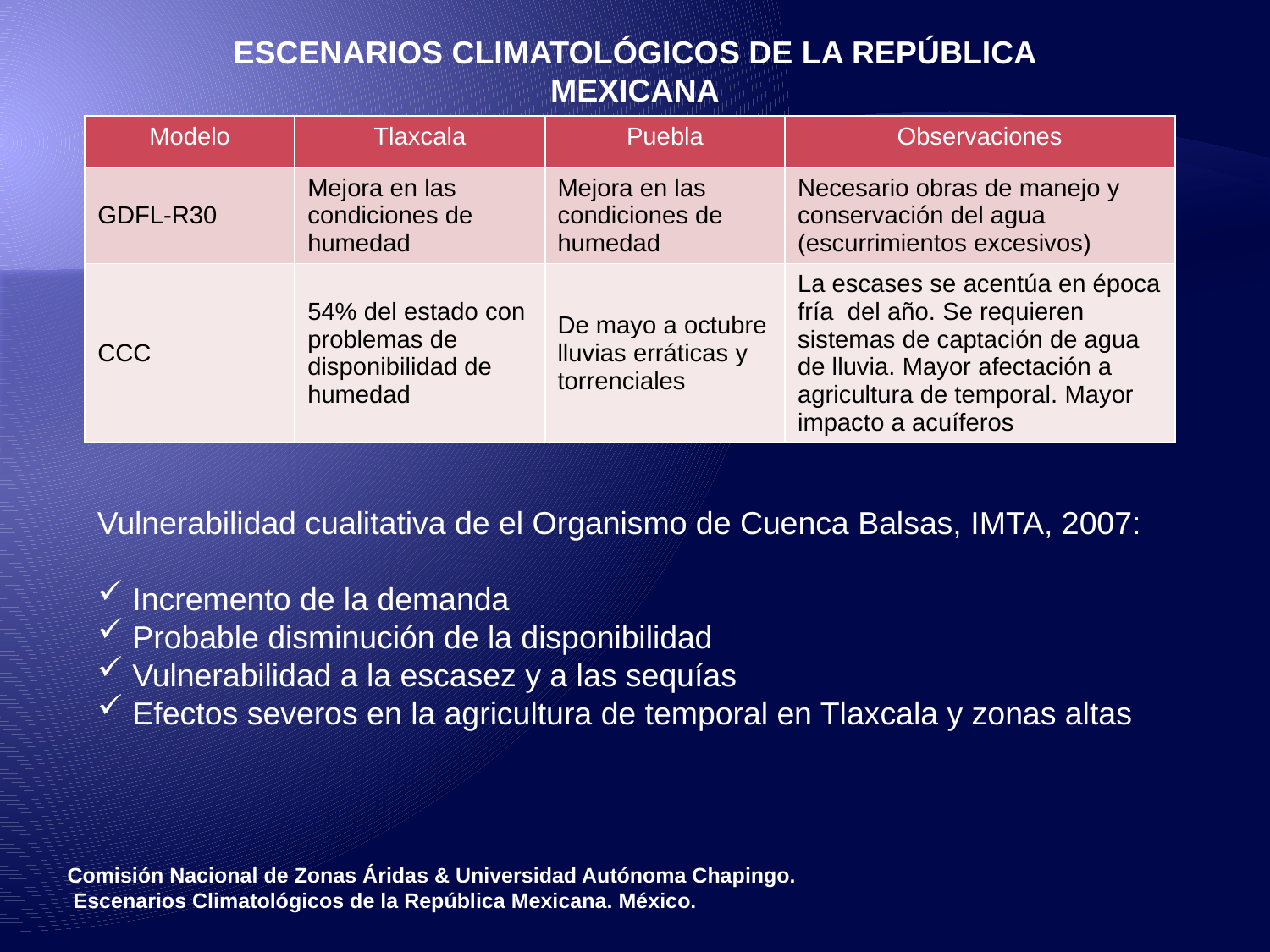

ESCENARIOS CLIMATOLÓGICOS DE LA REPÚBLICA MEXICANA
| Modelo | Tlaxcala | Puebla | Observaciones |
| --- | --- | --- | --- |
| GDFL-R30 | Mejora en las condiciones de humedad | Mejora en las condiciones de humedad | Necesario obras de manejo y conservación del agua (escurrimientos excesivos) |
| CCC | 54% del estado con problemas de disponibilidad de humedad | De mayo a octubre lluvias erráticas y torrenciales | La escases se acentúa en época fría del año. Se requieren sistemas de captación de agua de lluvia. Mayor afectación a agricultura de temporal. Mayor impacto a acuíferos |
Vulnerabilidad cualitativa de el Organismo de Cuenca Balsas, IMTA, 2007:

 Incremento de la demanda
 Probable disminución de la disponibilidad
 Vulnerabilidad a la escasez y a las sequías
 Efectos severos en la agricultura de temporal en Tlaxcala y zonas altas
Comisión Nacional de Zonas Áridas & Universidad Autónoma Chapingo.  Escenarios Climatológicos de la República Mexicana. México.